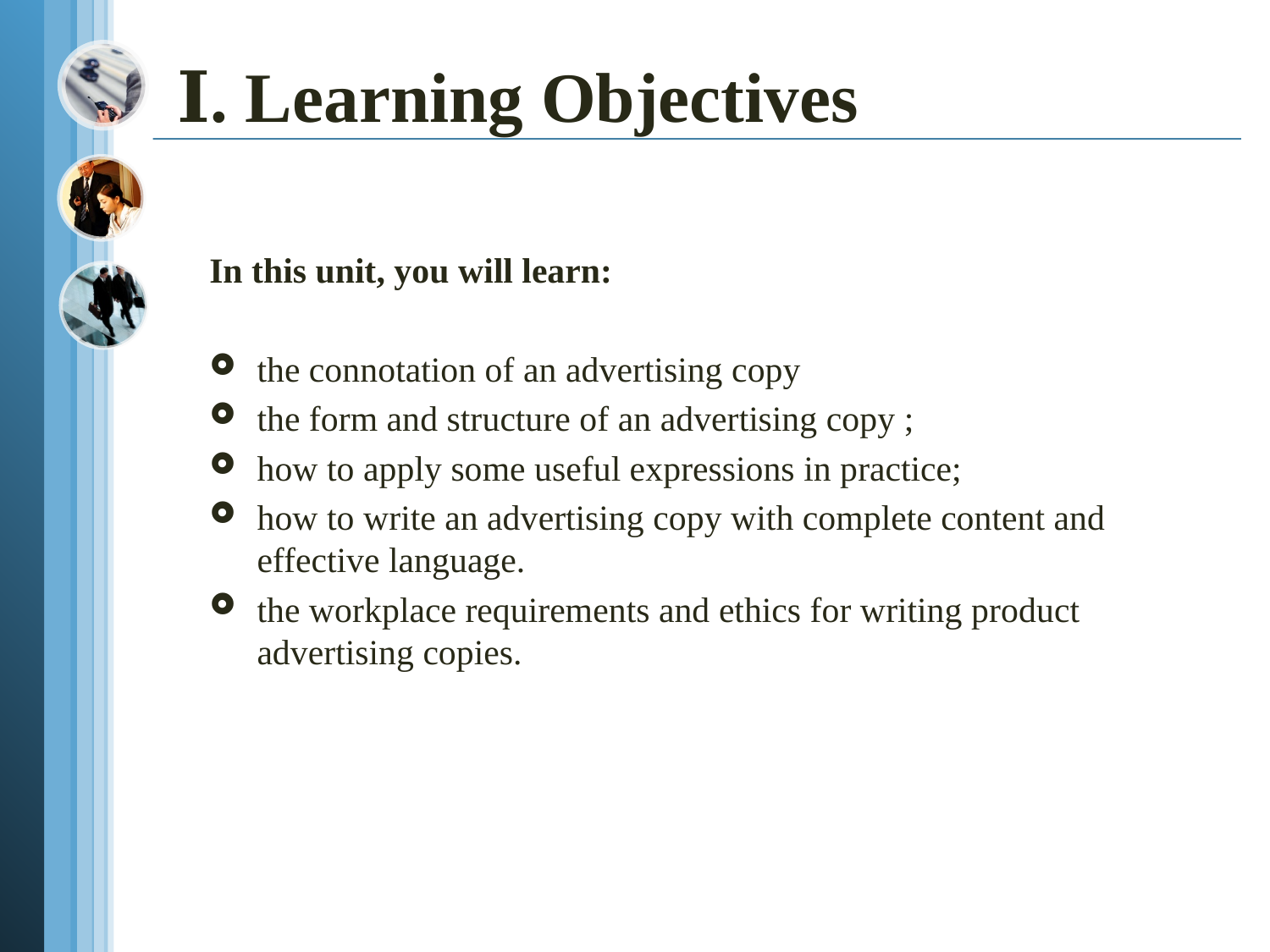

# Ⅰ. Learning Objectives
In this unit, you will learn:

the connotation of an advertising copy
the form and structure of an advertising copy ;
how to apply some useful expressions in practice;
how to write an advertising copy with complete content and effective language.
the workplace requirements and ethics for writing product advertising copies.